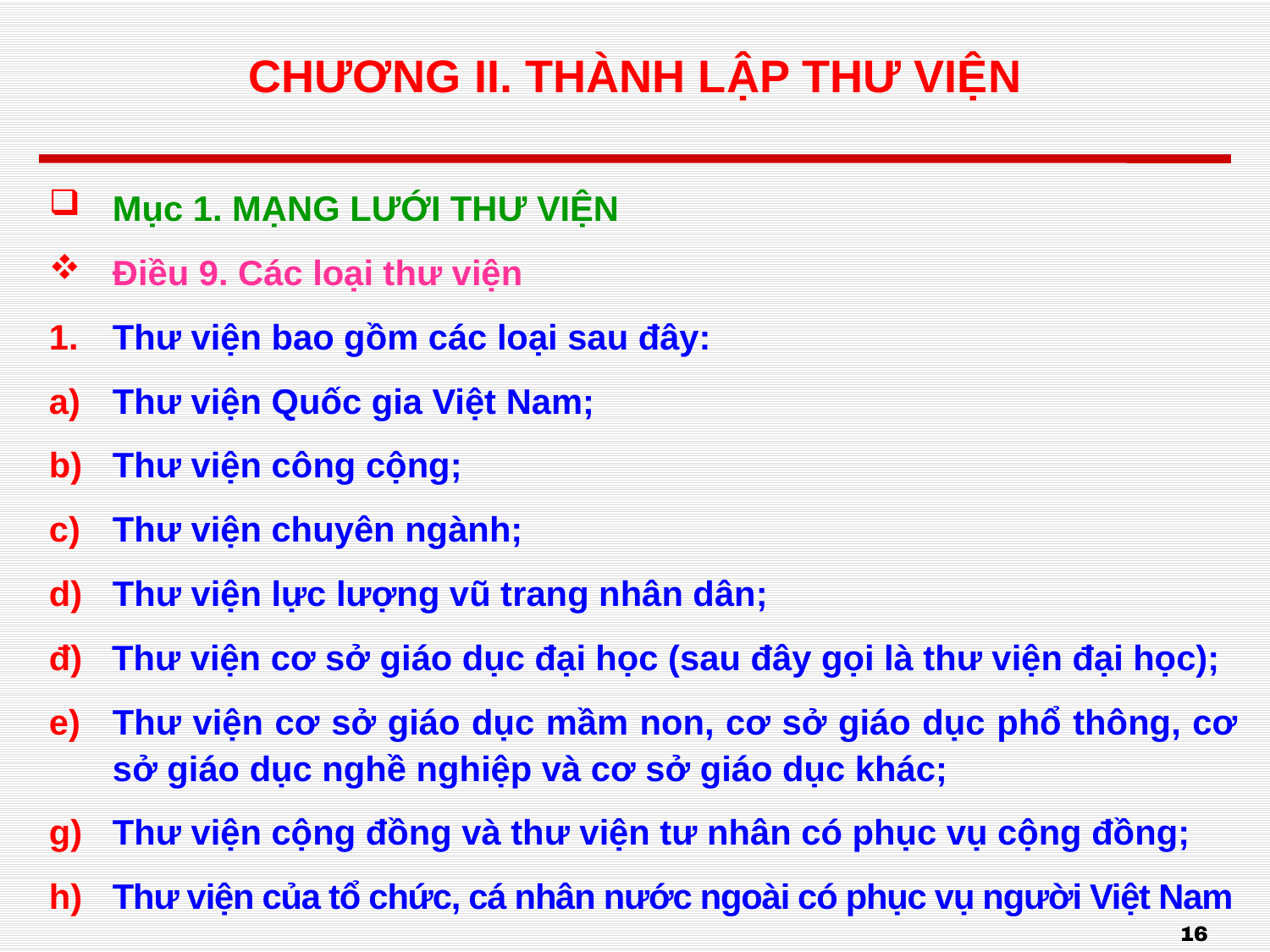

# CHƯƠNG II. THÀNH LẬP THƯ VIỆN
Mục 1. MẠNG LƯỚI THƯ VIỆN
Điều 9. Các loại thư viện
Thư viện bao gồm các loại sau đây:
Thư viện Quốc gia Việt Nam;
Thư viện công cộng;
Thư viện chuyên ngành;
Thư viện lực lượng vũ trang nhân dân;
đ)   Thư viện cơ sở giáo dục đại học (sau đây gọi là thư viện đại học);
Thư viện cơ sở giáo dục mầm non, cơ sở giáo dục phổ thông, cơ sở giáo dục nghề nghiệp và cơ sở giáo dục khác;
Thư viện cộng đồng và thư viện tư nhân có phục vụ cộng đồng;
Thư viện của tổ chức, cá nhân nước ngoài có phục vụ người Việt Nam